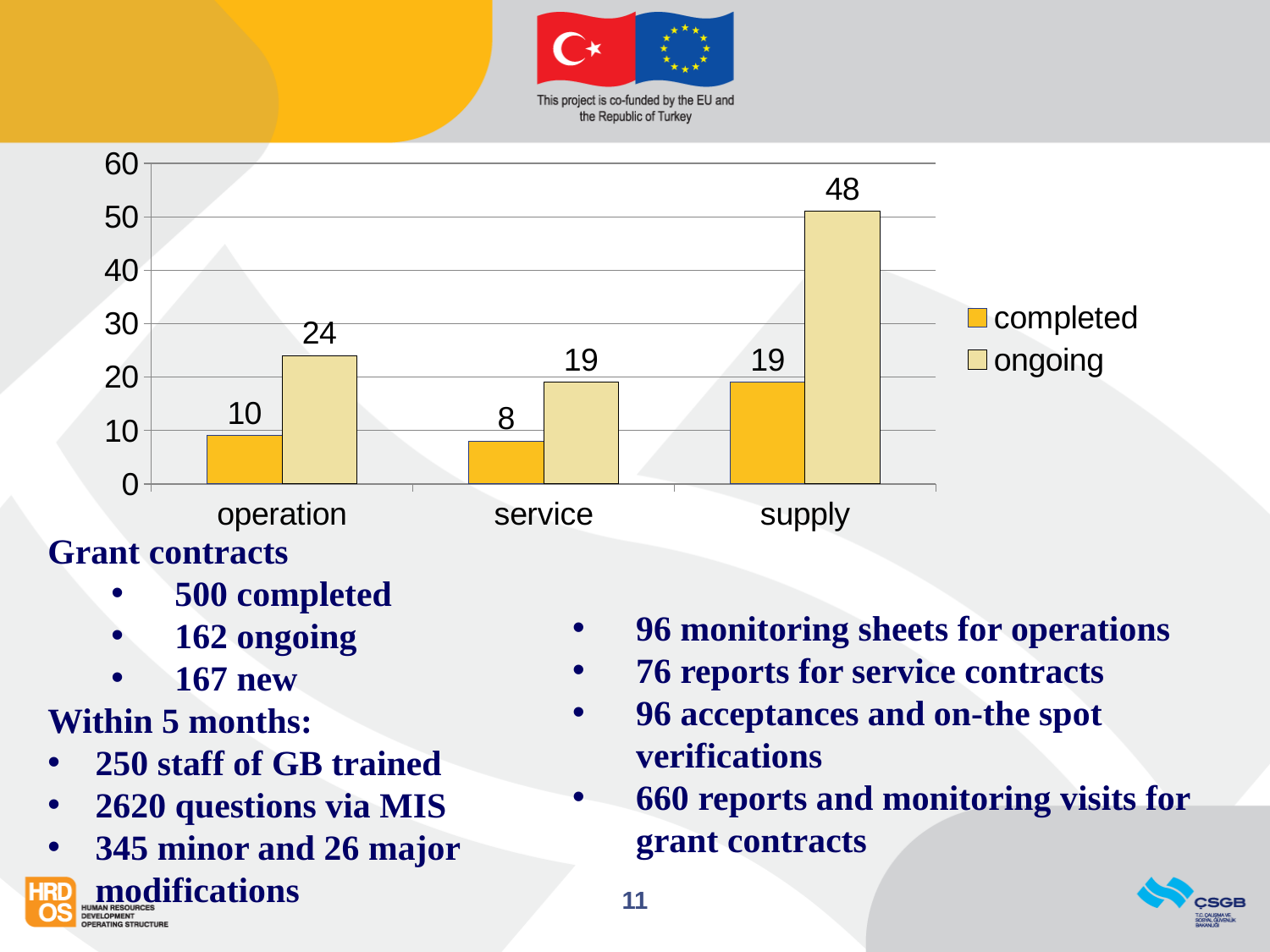

### Chart

| Category | completed | ongoing |
|---|---|---|
| operation | 9.0 | 24.0 |
| service | 8.0 | 19.0 |
| supply | 19.0 | 51.0 |
Grant contracts
500 completed
162 ongoing
167 new
Within 5 months:
250 staff of GB trained
2620 questions via MIS
345 minor and 26 major modifications
96 monitoring sheets for operations
76 reports for service contracts
96 acceptances and on-the spot verifications
660 reports and monitoring visits for grant contracts

11